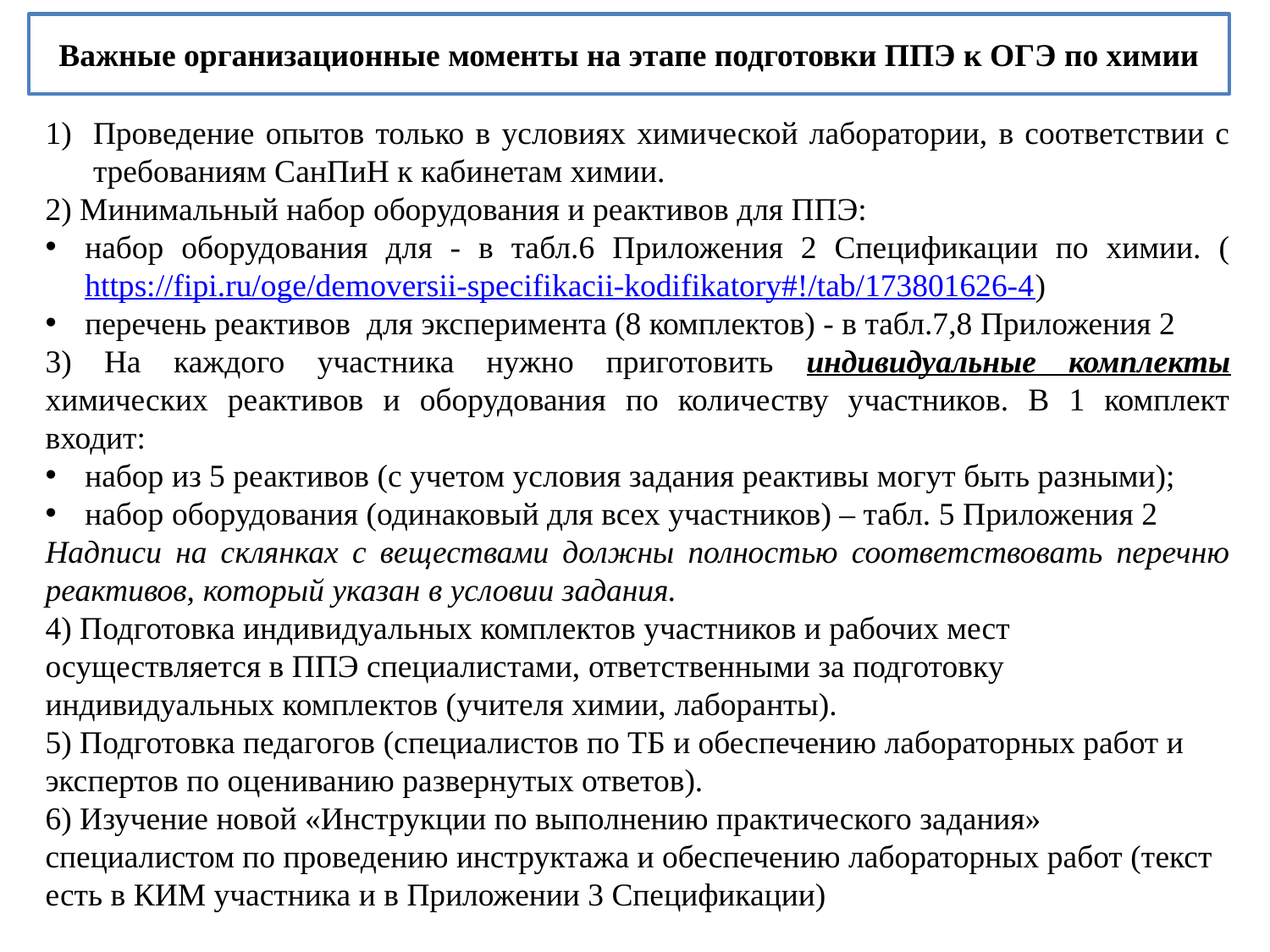

Важные организационные моменты на этапе подготовки ППЭ к ОГЭ по химии
Проведение опытов только в условиях химической лаборатории, в соответствии с требованиям СанПиН к кабинетам химии.
2) Минимальный набор оборудования и реактивов для ППЭ:
набор оборудования для - в табл.6 Приложения 2 Спецификации по химии. (https://fipi.ru/oge/demoversii-specifikacii-kodifikatory#!/tab/173801626-4)
перечень реактивов  для эксперимента (8 комплектов) - в табл.7,8 Приложения 2
3) На каждого участника нужно приготовить индивидуальные комплекты химических реактивов и оборудования по количеству участников. В 1 комплект входит:
набор из 5 реактивов (с учетом условия задания реактивы могут быть разными);
набор оборудования (одинаковый для всех участников) – табл. 5 Приложения 2
Надписи на склянках с веществами должны полностью соответствовать перечню реактивов, который указан в условии задания.
4) Подготовка индивидуальных комплектов участников и рабочих мест осуществляется в ППЭ специалистами, ответственными за подготовку индивидуальных комплектов (учителя химии, лаборанты).
5) Подготовка педагогов (специалистов по ТБ и обеспечению лабораторных работ и экспертов по оцениванию развернутых ответов).
6) Изучение новой «Инструкции по выполнению практического задания» специалистом по проведению инструктажа и обеспечению лабораторных работ (текст есть в КИМ участника и в Приложении 3 Спецификации)